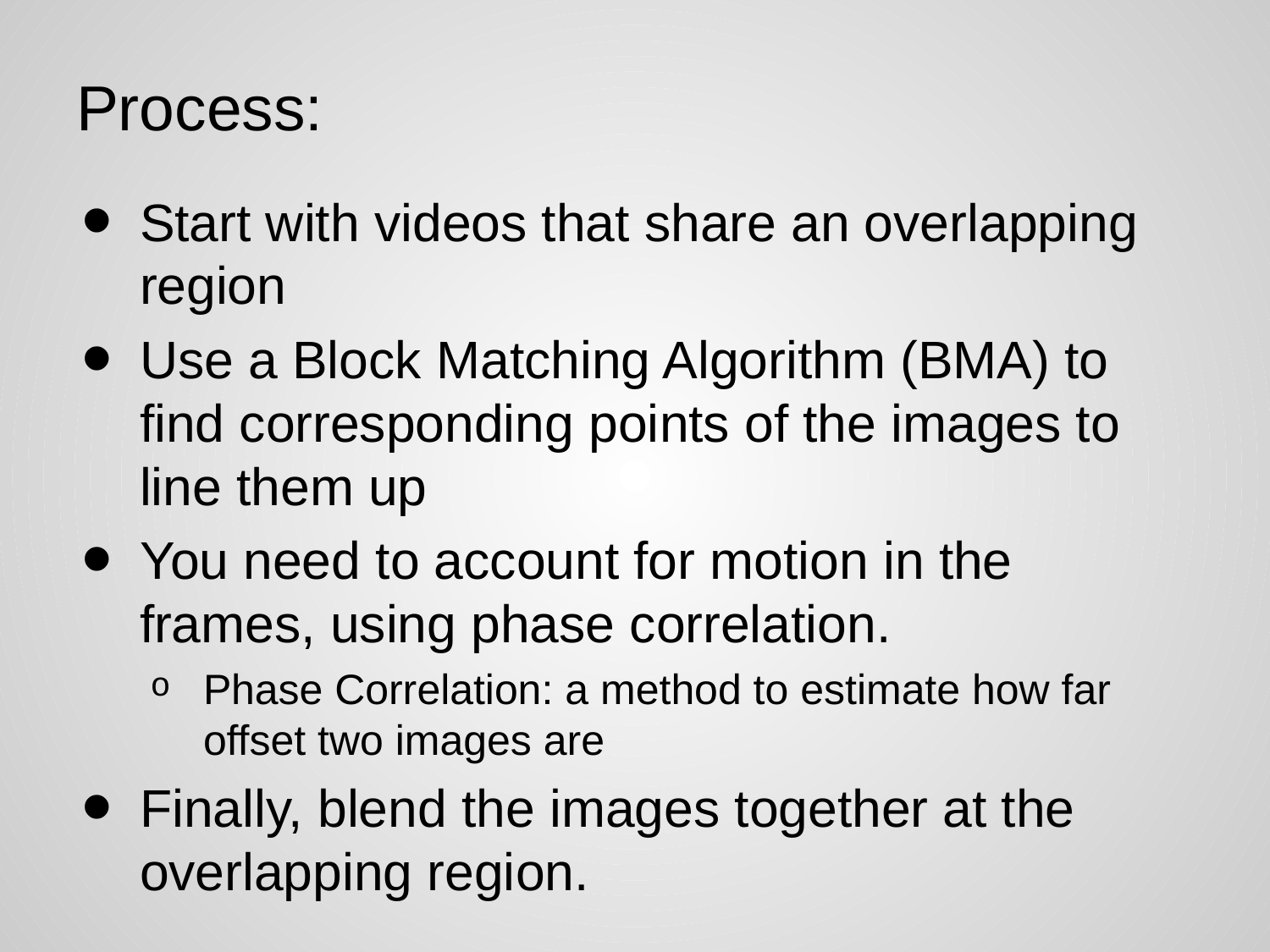

Process:
Start with videos that share an overlapping region
Use a Block Matching Algorithm (BMA) to find corresponding points of the images to line them up
You need to account for motion in the frames, using phase correlation.
Phase Correlation: a method to estimate how far offset two images are
Finally, blend the images together at the overlapping region.